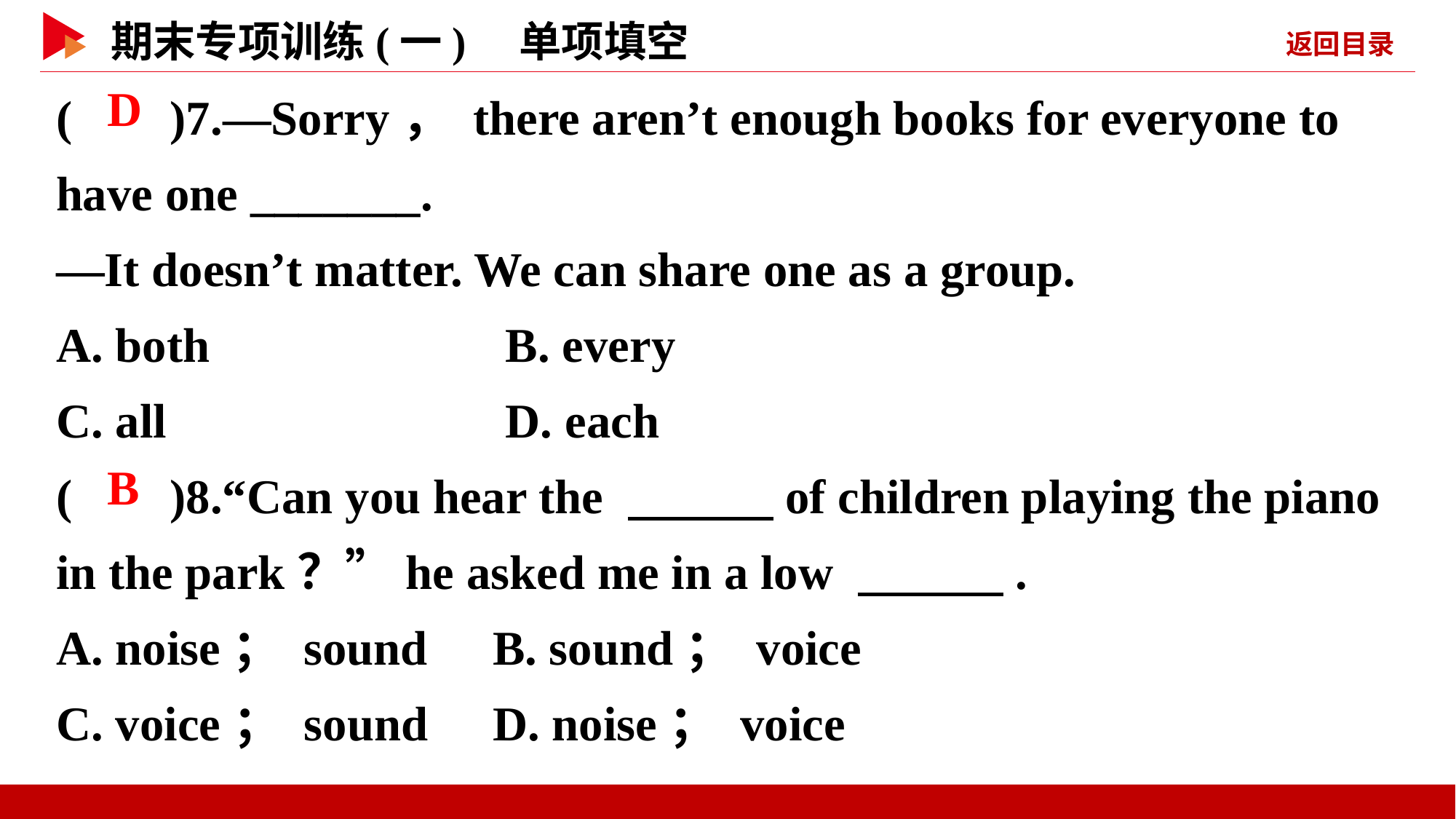

(        )7.—Sorry， there aren’t enough books for everyone to have one _______.
—It doesn’t matter. We can share one as a group.
A. both	                   B. every
C. all	                   D. each
(        )8.“Can you hear the 　　　of children playing the piano in the park？”he asked me in a low 　　　.
A. noise； sound	B. sound； voice
C. voice； sound	D. noise； voice
   D
   B